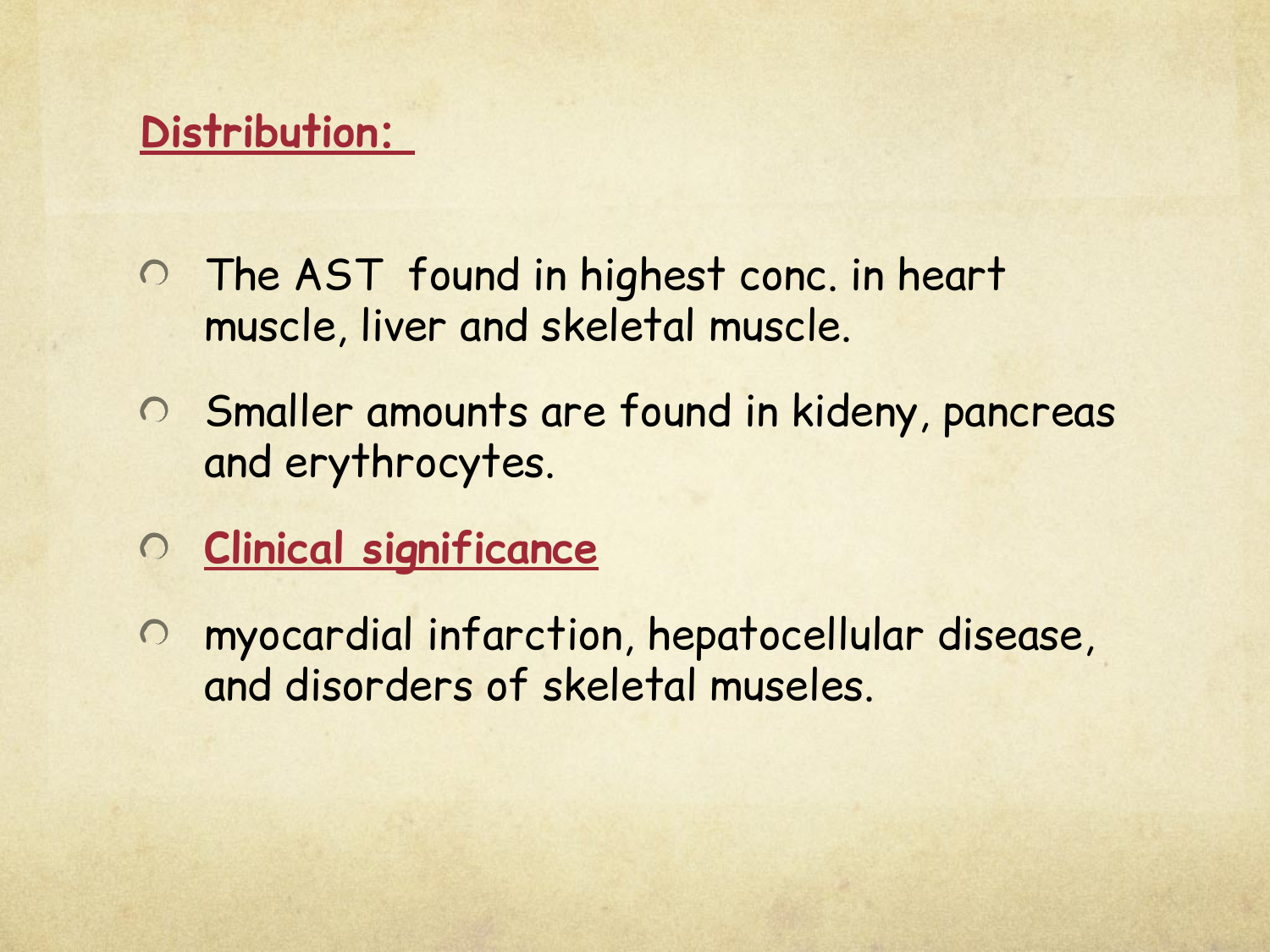

# Distribution:
The AST  found in highest conc. in heart muscle, liver and skeletal muscle.
Smaller amounts are found in kideny, pancreas and erythrocytes.
Clinical significance
myocardial infarction, hepatocellular disease, and disorders of skeletal museles.